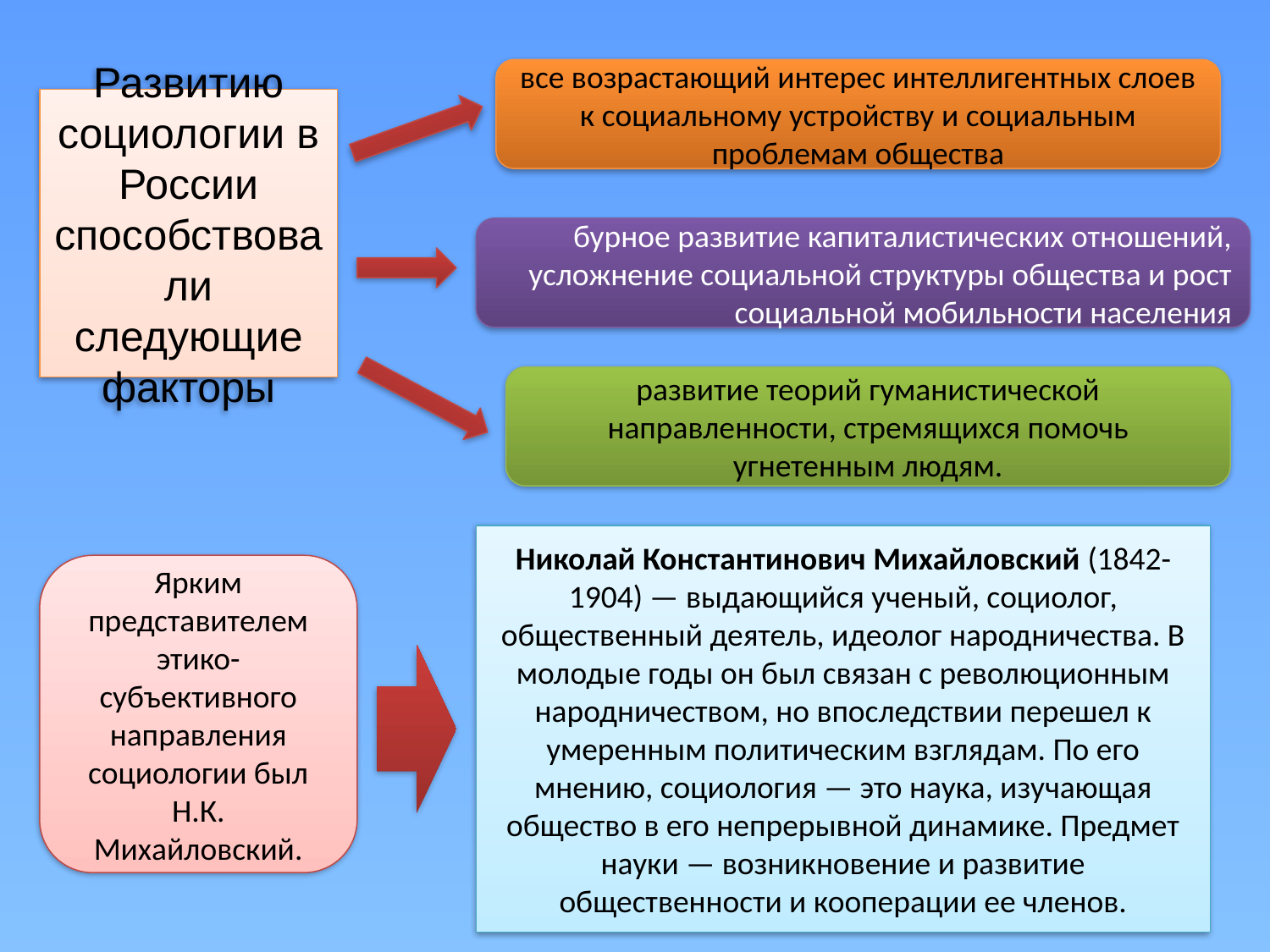

все возрастающий интерес интеллигентных слоев к социальному устройству и социальным проблемам общества
Развитию социологии в России способствовали следующие факторы

бурное развитие капиталистических отношений, усложнение социальной структуры общества и рост социальной мобильности населения

развитие теорий гуманистической направленности, стремящихся помочь угнетенным людям.

Николай Константинович Михайловский (1842-1904) — выдающийся ученый, социолог, общественный деятель, идеолог народничества. В молодые годы он был связан с революционным народничеством, но впоследствии перешел к умеренным политическим взглядам. По его мнению, социология — это наука, изучающая общество в его непрерывной динамике. Предмет науки — возникновение и развитие общественности и кооперации ее членов.
Ярким представителем этико-субъективного направления социологии был Н.К. Михайловский.